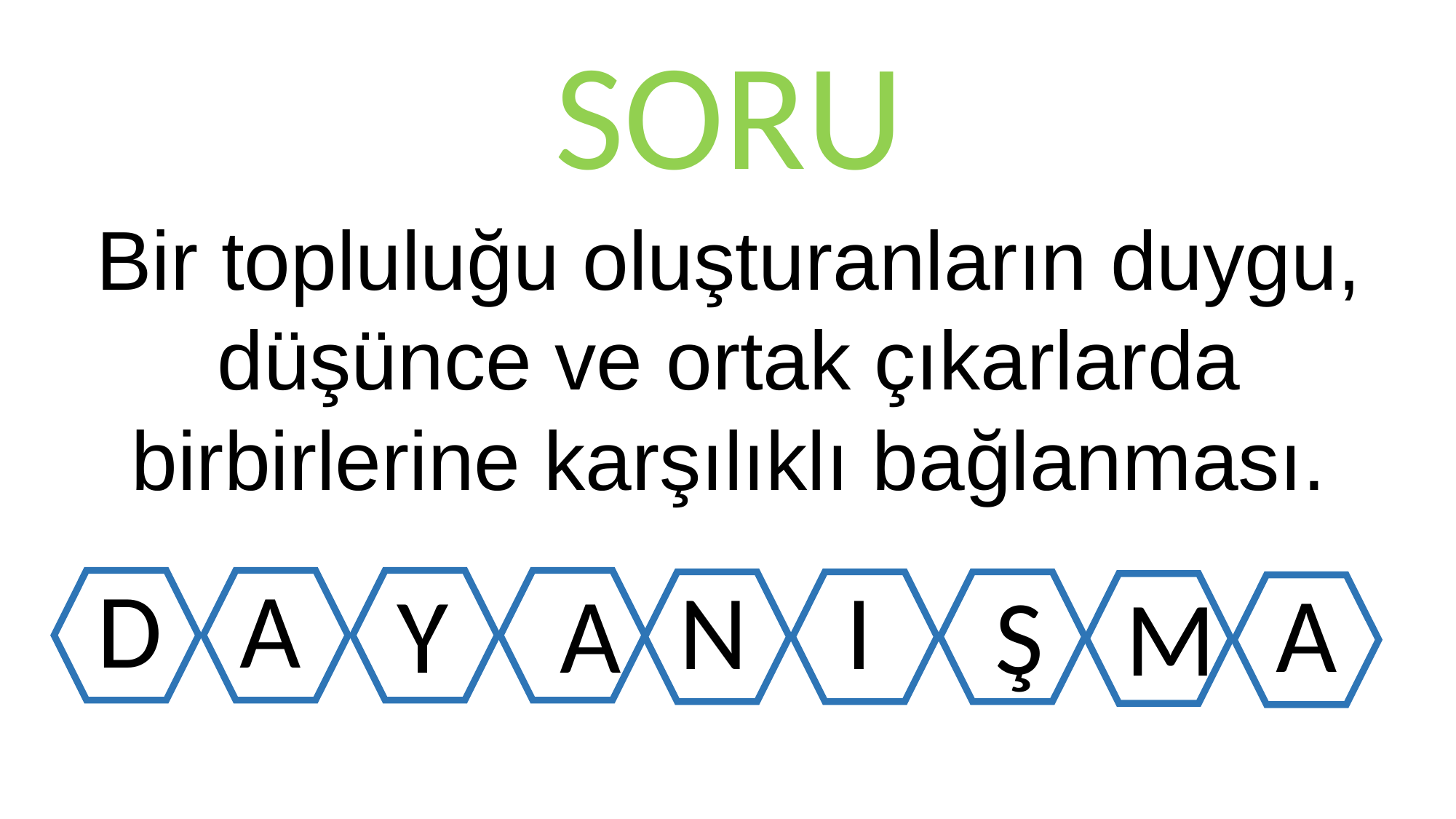

SORU
Bir topluluğu oluşturanların duygu, düşünce ve ortak çıkarlarda birbirlerine karşılıklı bağlanması.
D
A
N
I
A
Y
A
Ş
M